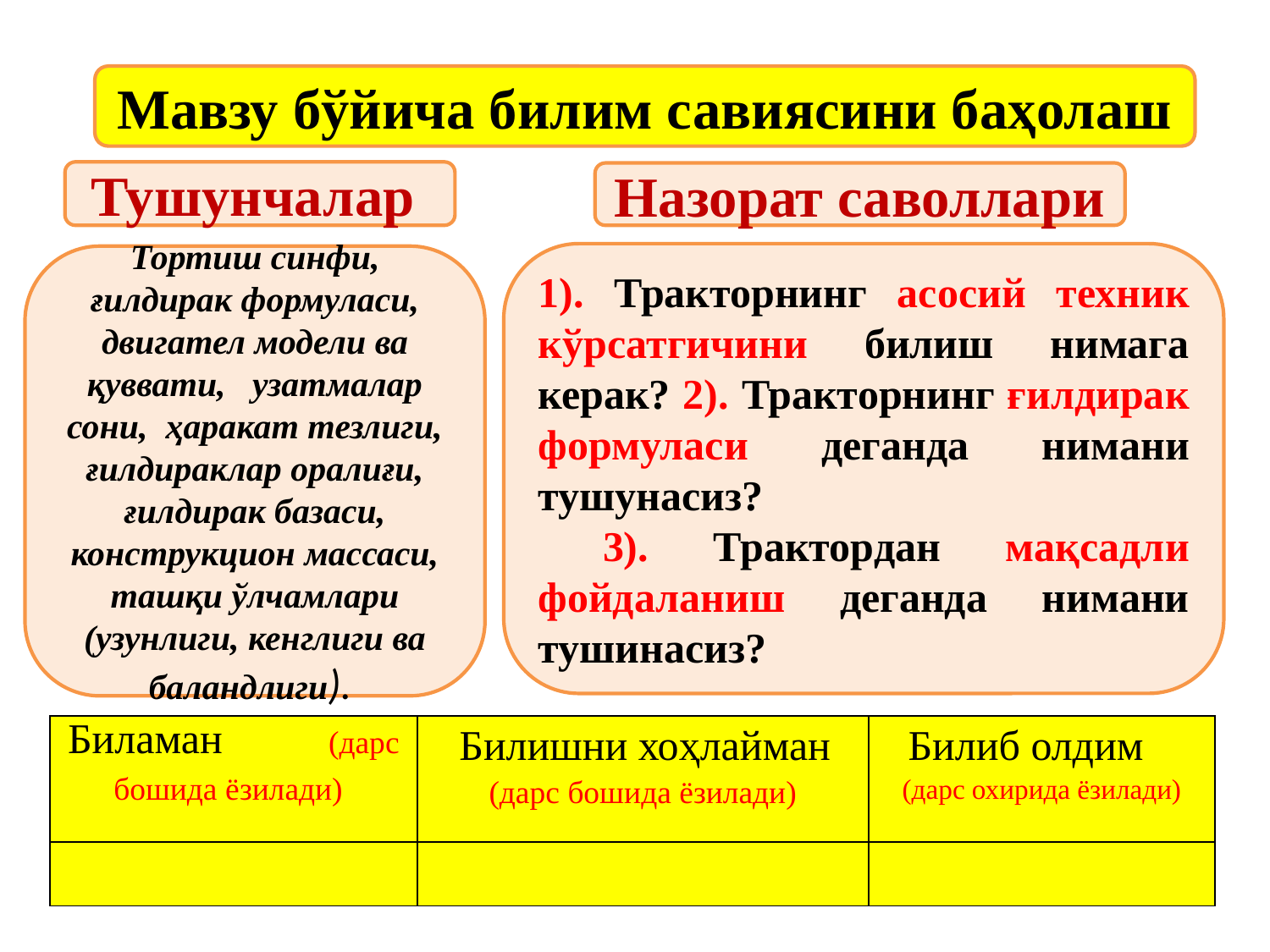

Мавзу бўйича билим савиясини баҳолаш
Тушунчалар
Назорат саволлари
1). Тракторнинг асосий техник кўрсатгичини билиш нимага керак? 2). Тракторнинг ғилдирак формуласи деганда нимани тушунасиз?
 3). Трактордан мақсадли фойдаланиш деганда нимани тушинасиз?
Тортиш синфи, ғилдирак формуласи, двигател модели ва қуввати,   узатмалар сони,  ҳаракат тезлиги, ғилдираклар оралиғи, ғилдирак базаси, конструкцион массаси, ташқи ўлчамлари (узунлиги, кенглиги ва баландлиги).
| Биламан (дарс бошида ёзилади) | Билишни хоҳлайман (дарс бошида ёзилади) | Билиб олдим (дарс охирида ёзилади) |
| --- | --- | --- |
|  |  |  |